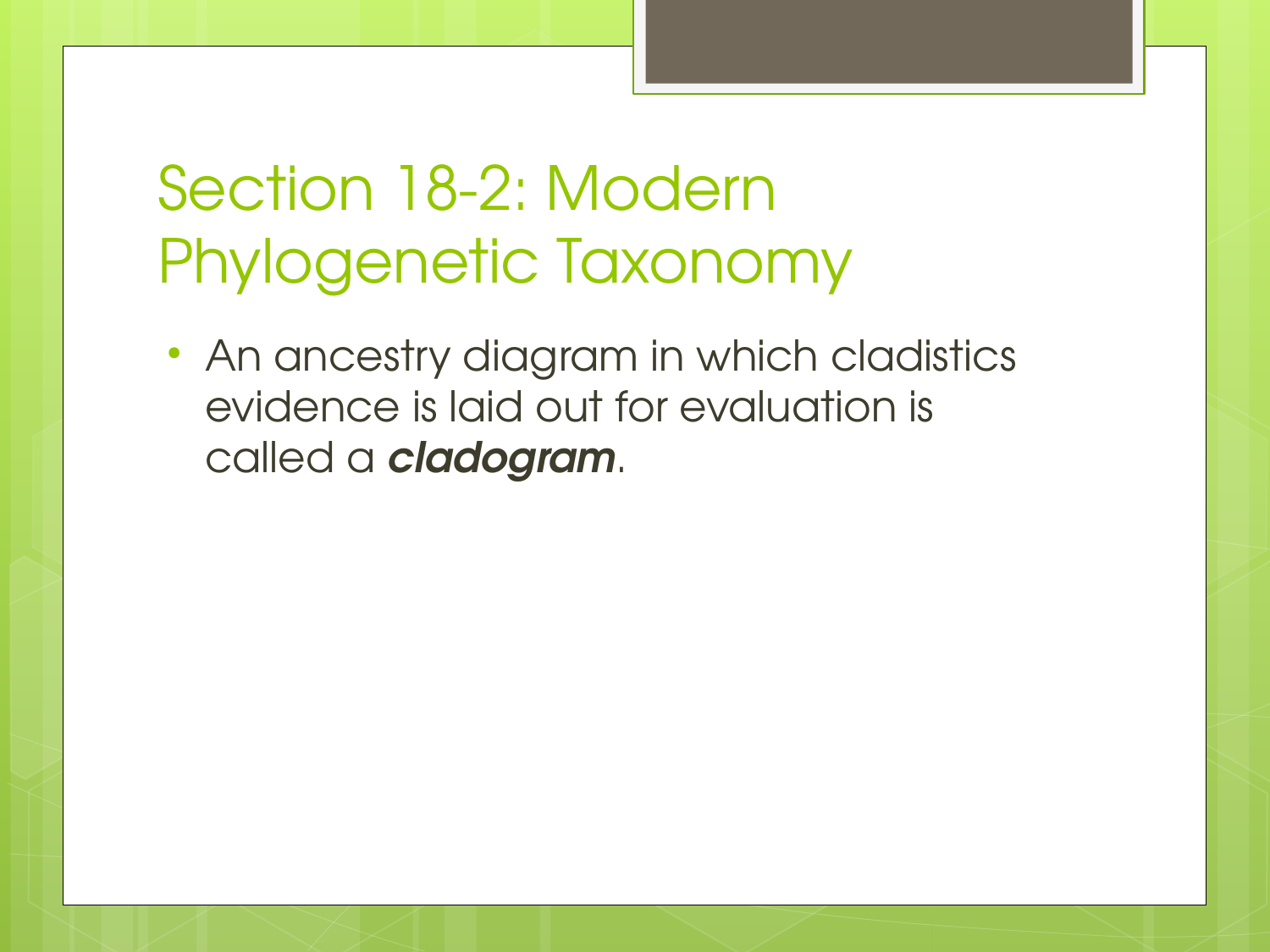

# Section 18-2: Modern Phylogenetic Taxonomy
An ancestry diagram in which cladistics evidence is laid out for evaluation is called a cladogram.